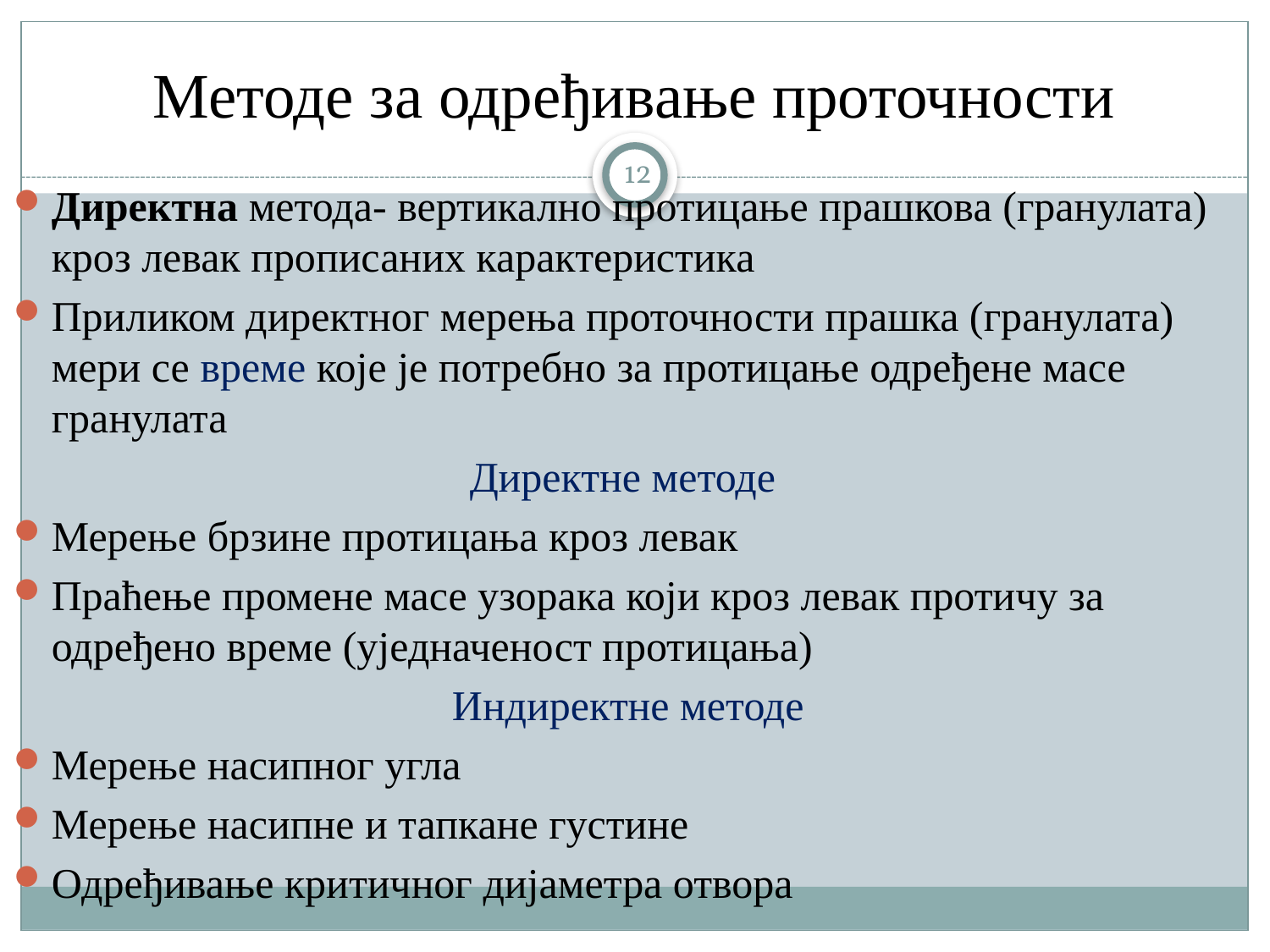

# Методе за одређивање проточности
12
Директна метода- вертикално протицање прашкова (гранулата) кроз левак прописаних карактеристика
Приликом директног мерења проточности прашка (гранулата) мери се време које је потребно за протицање одређене масе гранулата
Директне методе
Мерење брзине протицања кроз левак
Праћење промене масе узорака који кроз левак протичу за одређено време (уједначеност протицања)
Индиректне методе
Мерење насипног угла
Мерење насипне и тапкане густине
Одређивање критичног дијаметра отвора